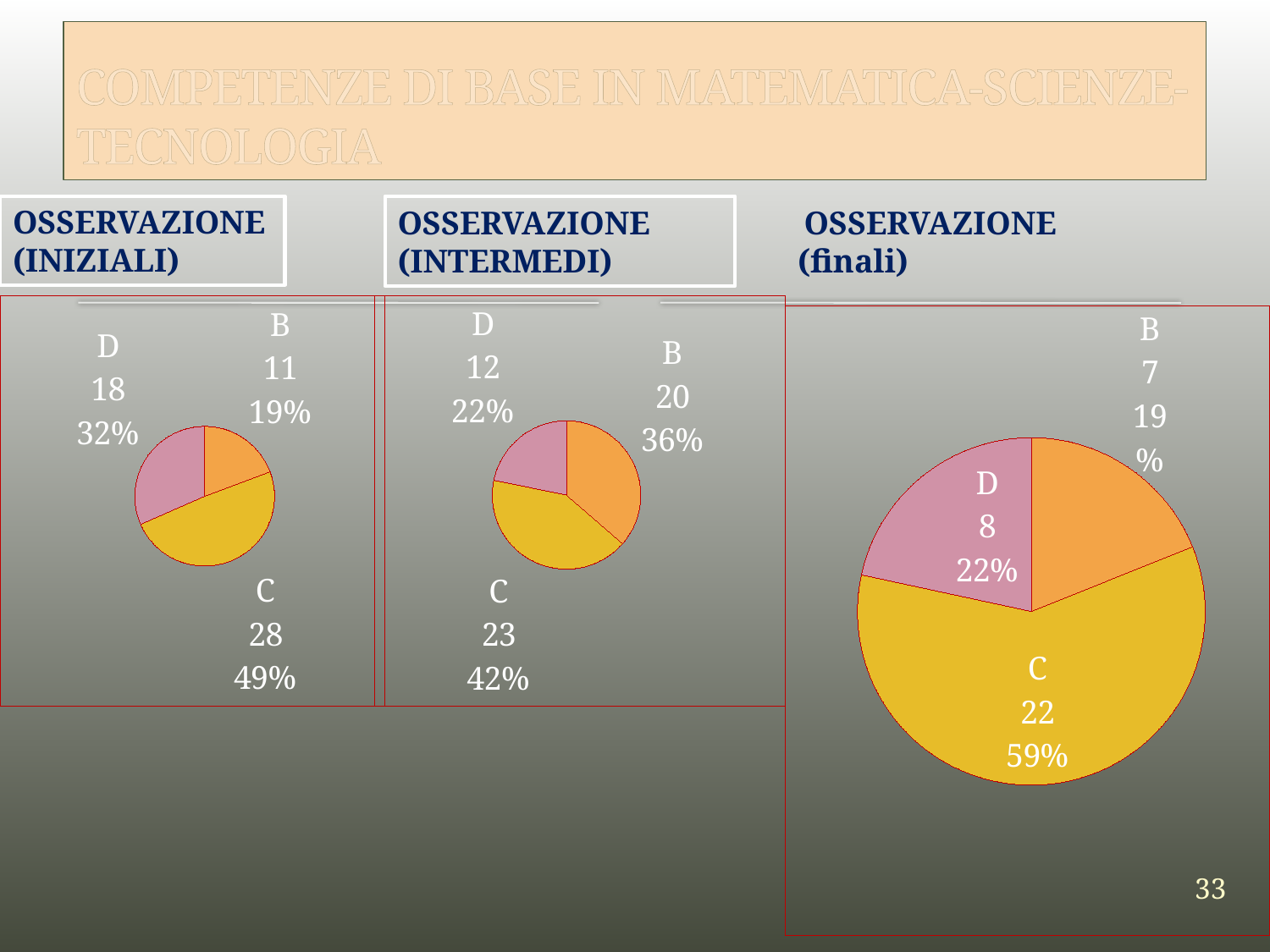

# COMPETENZE DI BASE IN MATEMATICA-SCIENZE-TECNOLOGIA
OSSERVAZIONE
(INIZIALI)
                                OSSERVAZIONE
(INTERMEDI)
 OSSERVAZIONE
(finali)

### Chart

| Category | Colonna1 |
|---|---|
| A | 0.0 |
| B | 20.0 |
| C | 23.0 |
| D | 12.0 |

### Chart

| Category | Vendite |
|---|---|
| A | 0.0 |
| B | 11.0 |
| C | 28.0 |
| D | 18.0 |

### Chart

| Category | Colonna1 |
|---|---|
| A | 0.0 |
| B | 7.0 |
| C | 22.0 |
| D | 8.0 |
33